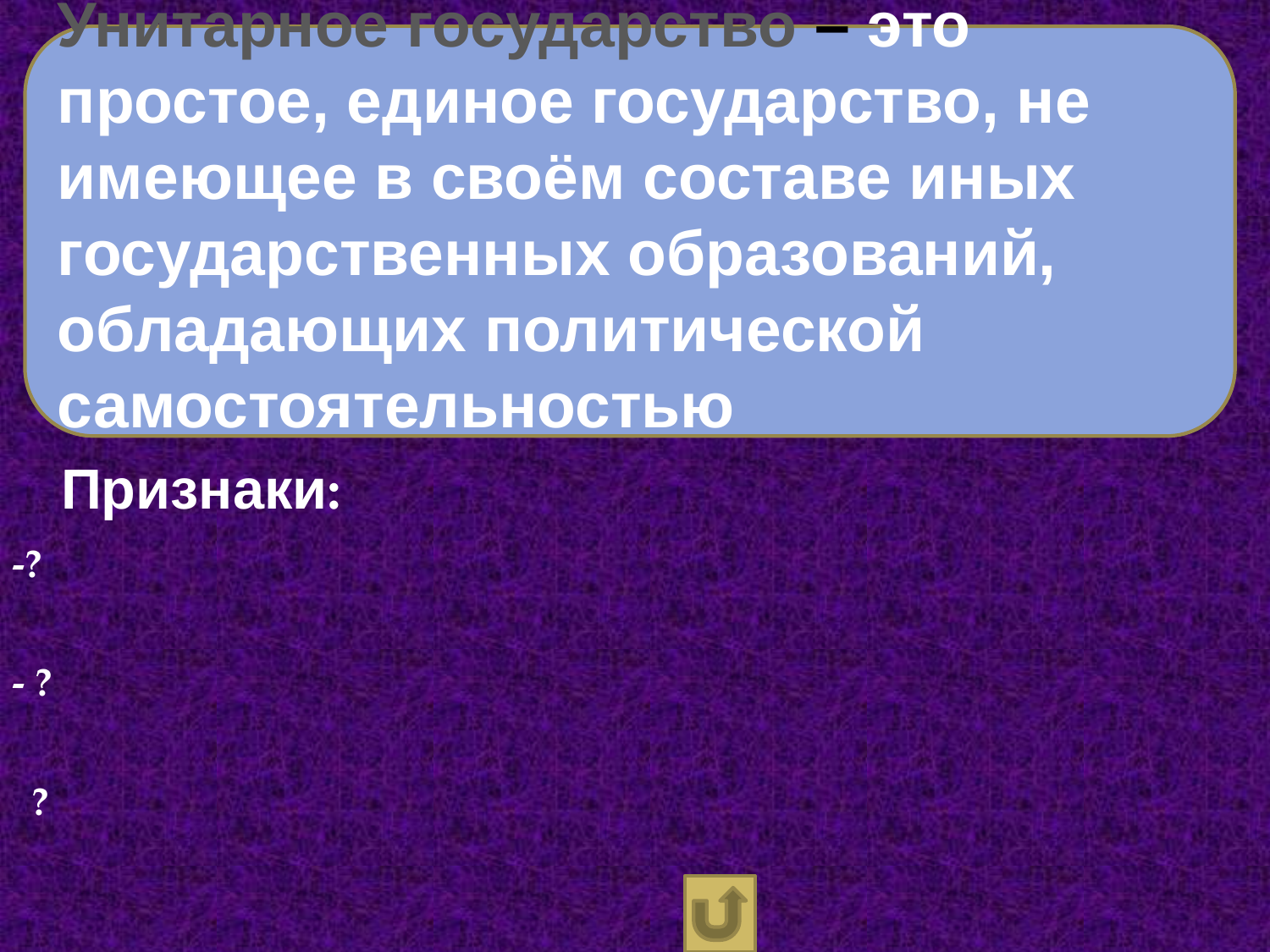

Унитарное государство – это простое, единое государство, не имеющее в своём составе иных государственных образований, обладающих политической самостоятельностью

Признаки:
-?
- ?

  ?